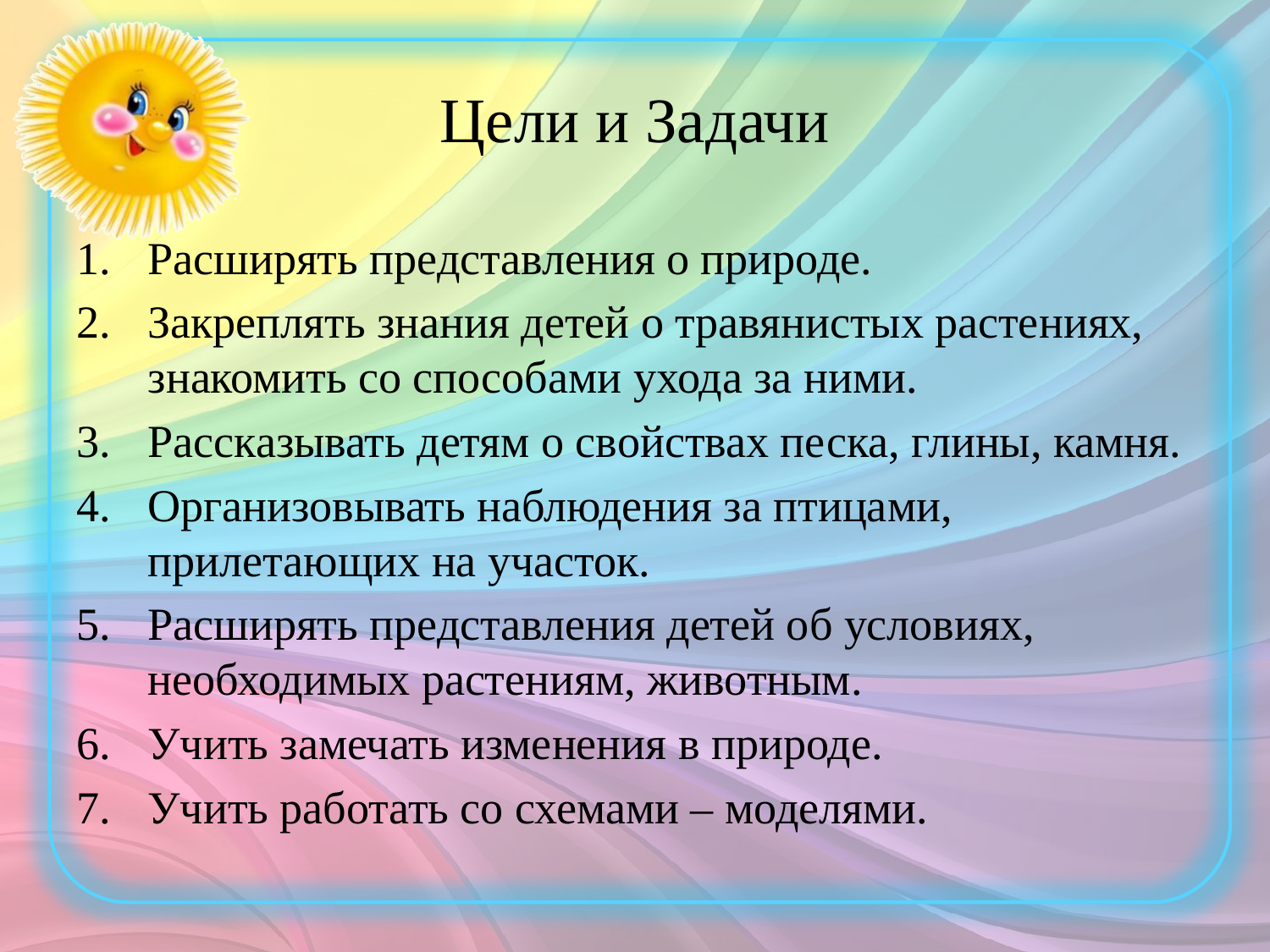

# Цели и Задачи
Расширять представления о природе.
Закреплять знания детей о травянистых растениях, знакомить со способами ухода за ними.
Рассказывать детям о свойствах песка, глины, камня.
Организовывать наблюдения за птицами, прилетающих на участок.
Расширять представления детей об условиях, необходимых растениям, животным.
Учить замечать изменения в природе.
Учить работать со схемами – моделями.